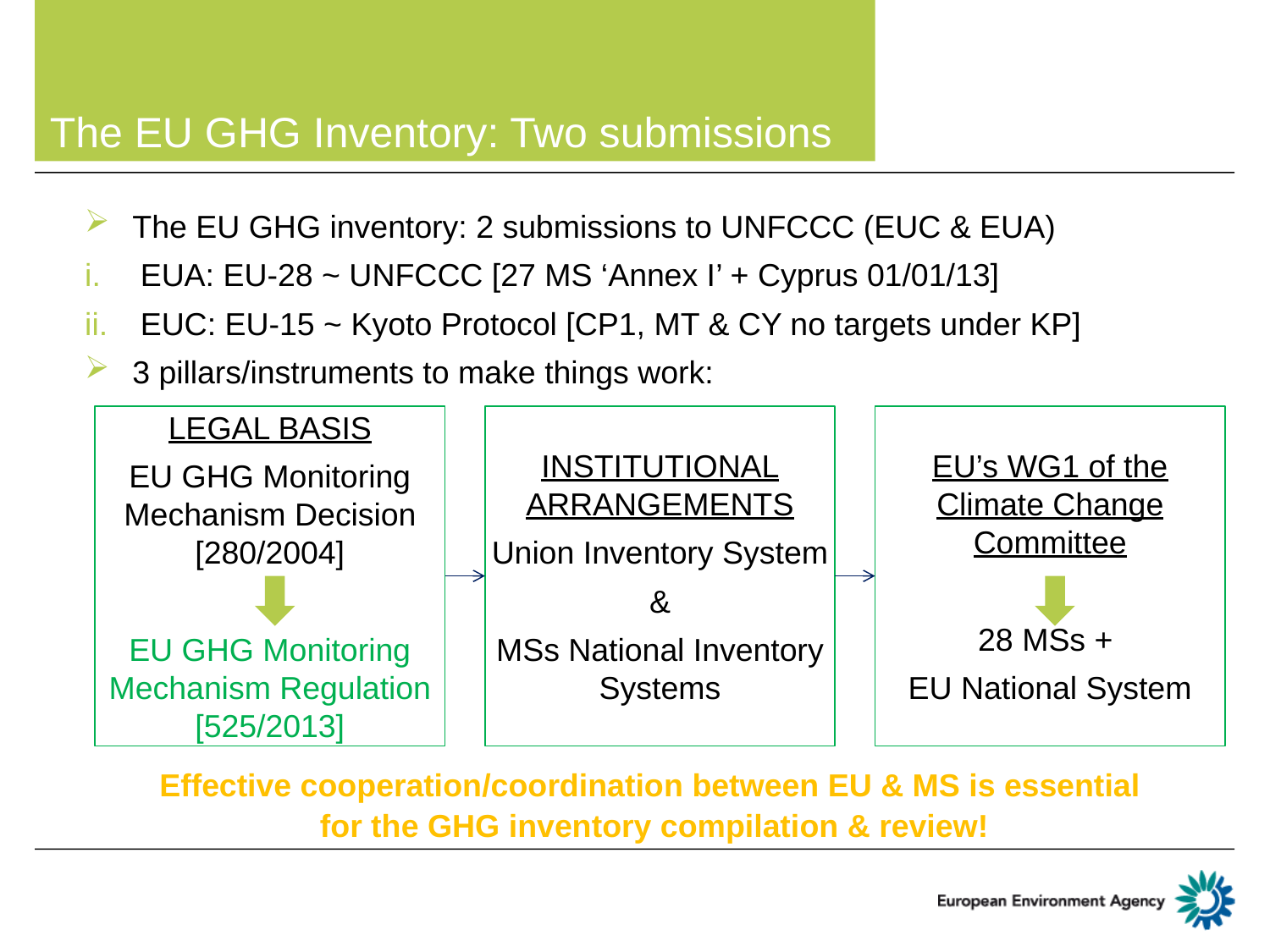

# The EU GHG Inventory: Two submissions
The EU GHG inventory: 2 submissions to UNFCCC (EUC & EUA)
EUA: EU-28 ~ UNFCCC [27 MS ‘Annex I’ + Cyprus 01/01/13]
EUC: EU-15 ~ Kyoto Protocol [CP1, MT & CY no targets under KP]
3 pillars/instruments to make things work:

LEGAL BASIS
EU GHG Monitoring Mechanism Decision [280/2004]

EU GHG Monitoring Mechanism Regulation [525/2013]
INSTITUTIONAL ARRANGEMENTS
Union Inventory System
&
MSs National Inventory Systems
EU’s WG1 of the Climate Change Committee

28 MSs +
EU National System

Effective cooperation/coordination between EU & MS is essential
for the GHG inventory compilation & review!